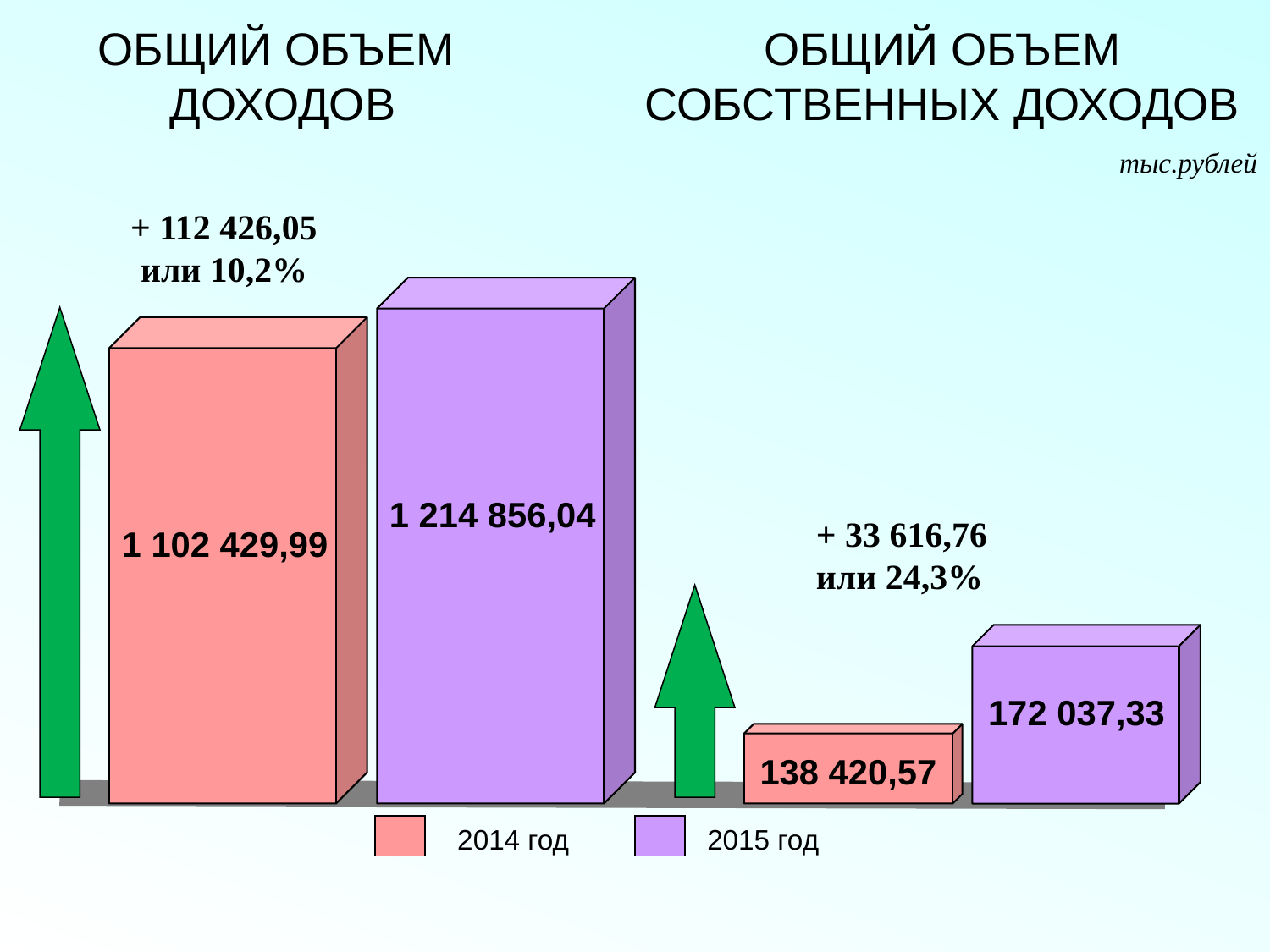

ОБЩИЙ ОБЪЕМ СОБСТВЕННЫХ ДОХОДОВ
ОБЩИЙ ОБЪЕМ
ДОХОДОВ

тыс.рублей
+ 112 426,05 или 10,2%

1 214 856,04
+ 33 616,76 или 24,3%

1 102 429,99

172 037,33

138 420,57

2014 год

2015 год